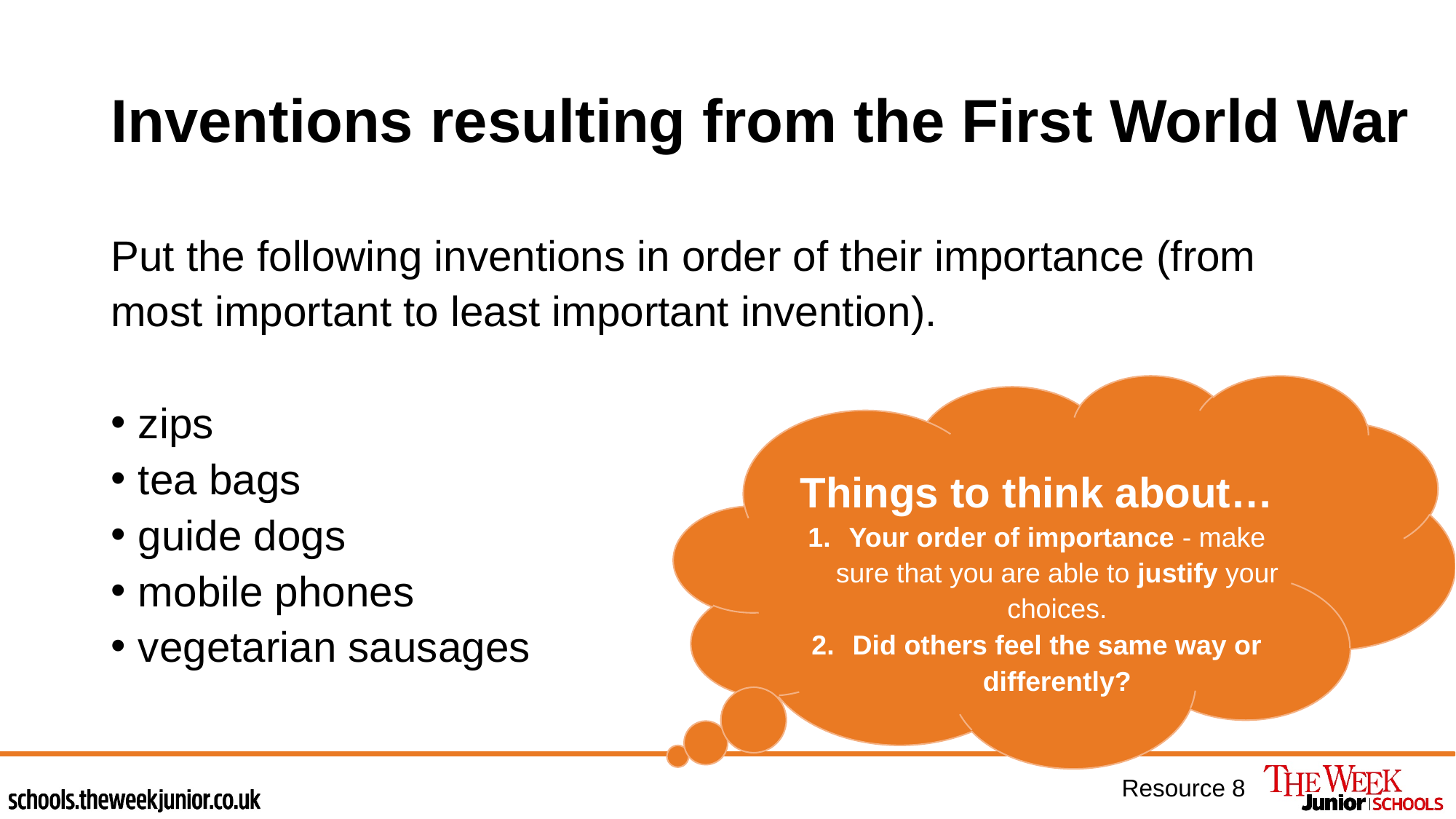

# Inventions resulting from the First World War
Put the following inventions in order of their importance (from most important to least important invention).

zips
tea bags
guide dogs
mobile phones
vegetarian sausages

Things to think about…
Your order of importance - make sure that you are able to justify your choices.
Did others feel the same way or differently?
Resource 8